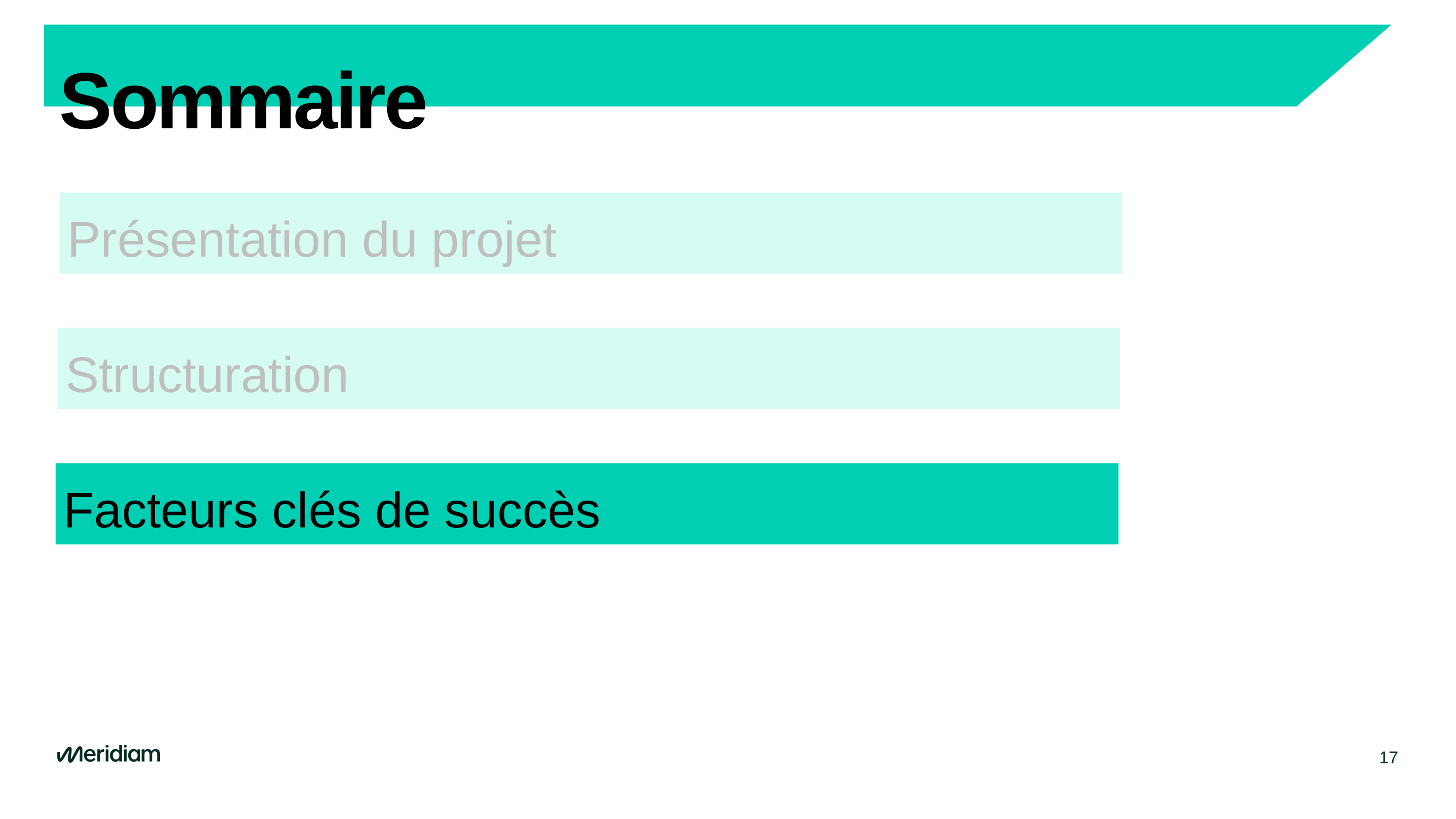

# Sommaire
Présentation du projet
Structuration
Facteurs clés de succès
17